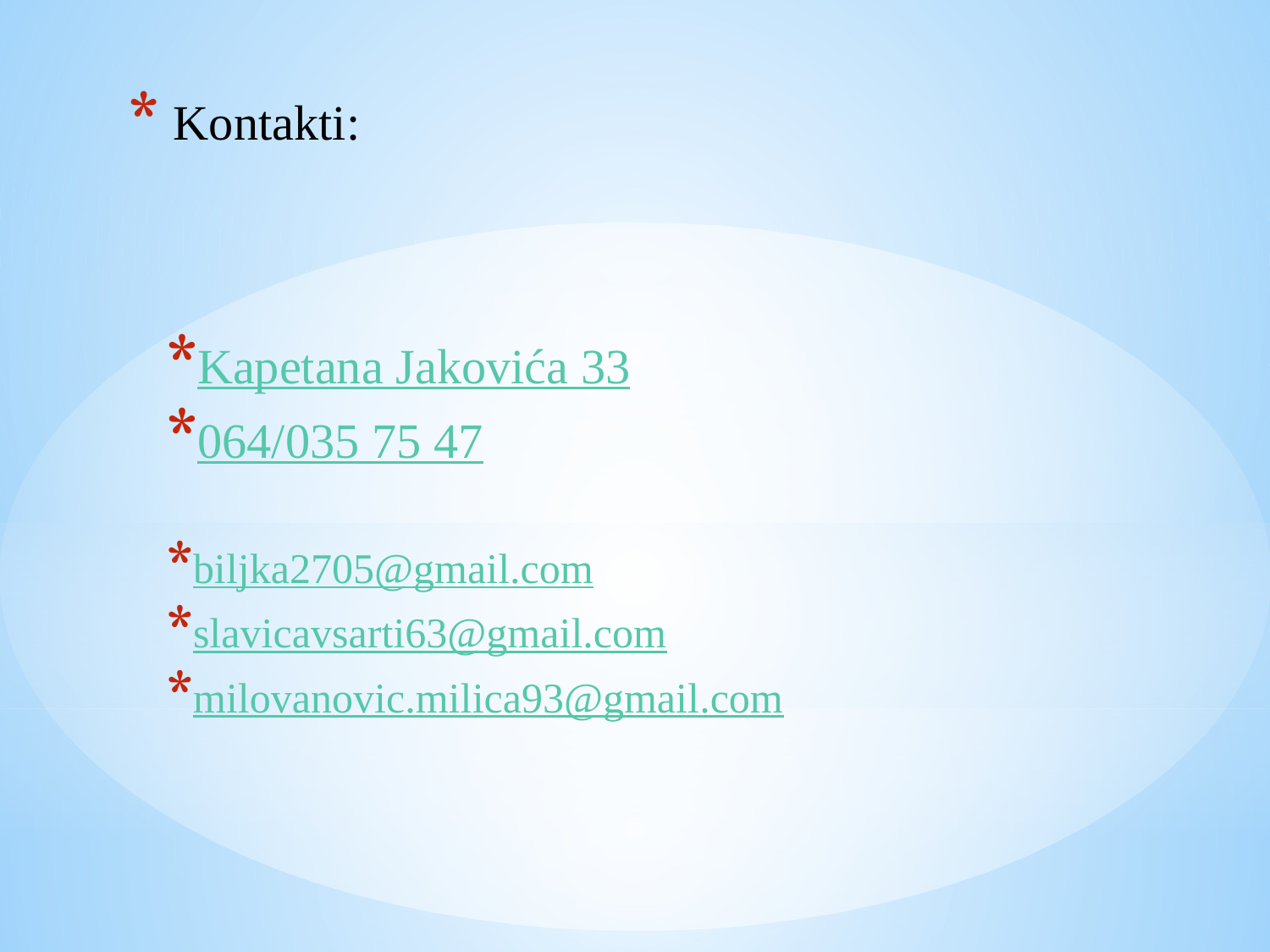

# Kontakti:
Kapetana Jakovića 33
064/035 75 47

biljka2705@gmail.com
slavicavsarti63@gmail.com
milovanovic.milica93@gmail.com